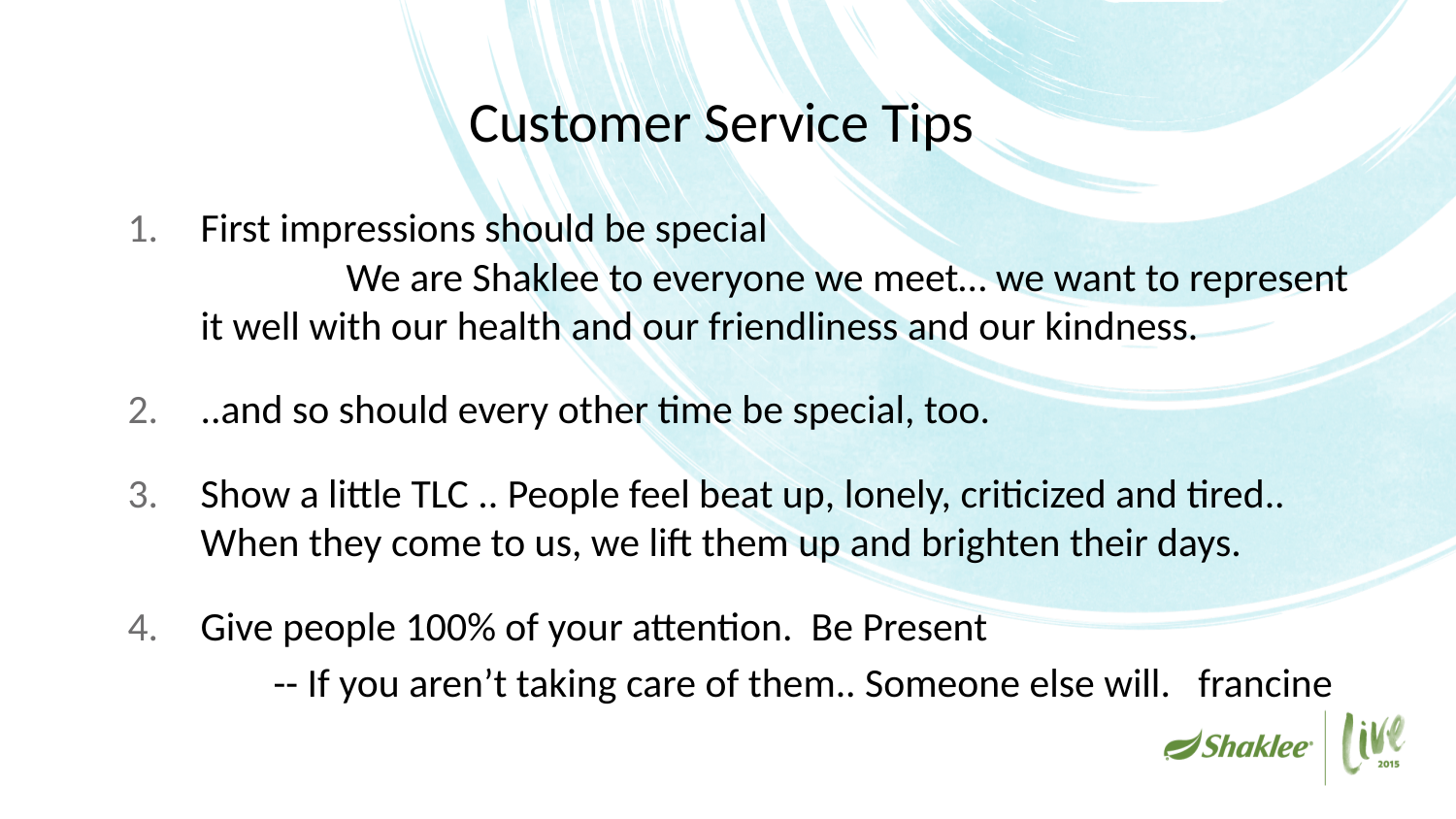

# Customer Service Tips
First impressions should be special  					We are Shaklee to everyone we meet… we want to represent it well with our health and our friendliness and our kindness.

..and so should every other time be special, too.

Show a little TLC .. People feel beat up, lonely, criticized and tired.. When they come to us, we lift them up and brighten their days.

Give people 100% of your attention.  Be Present
	-- If you aren’t taking care of them.. Someone else will.   francine